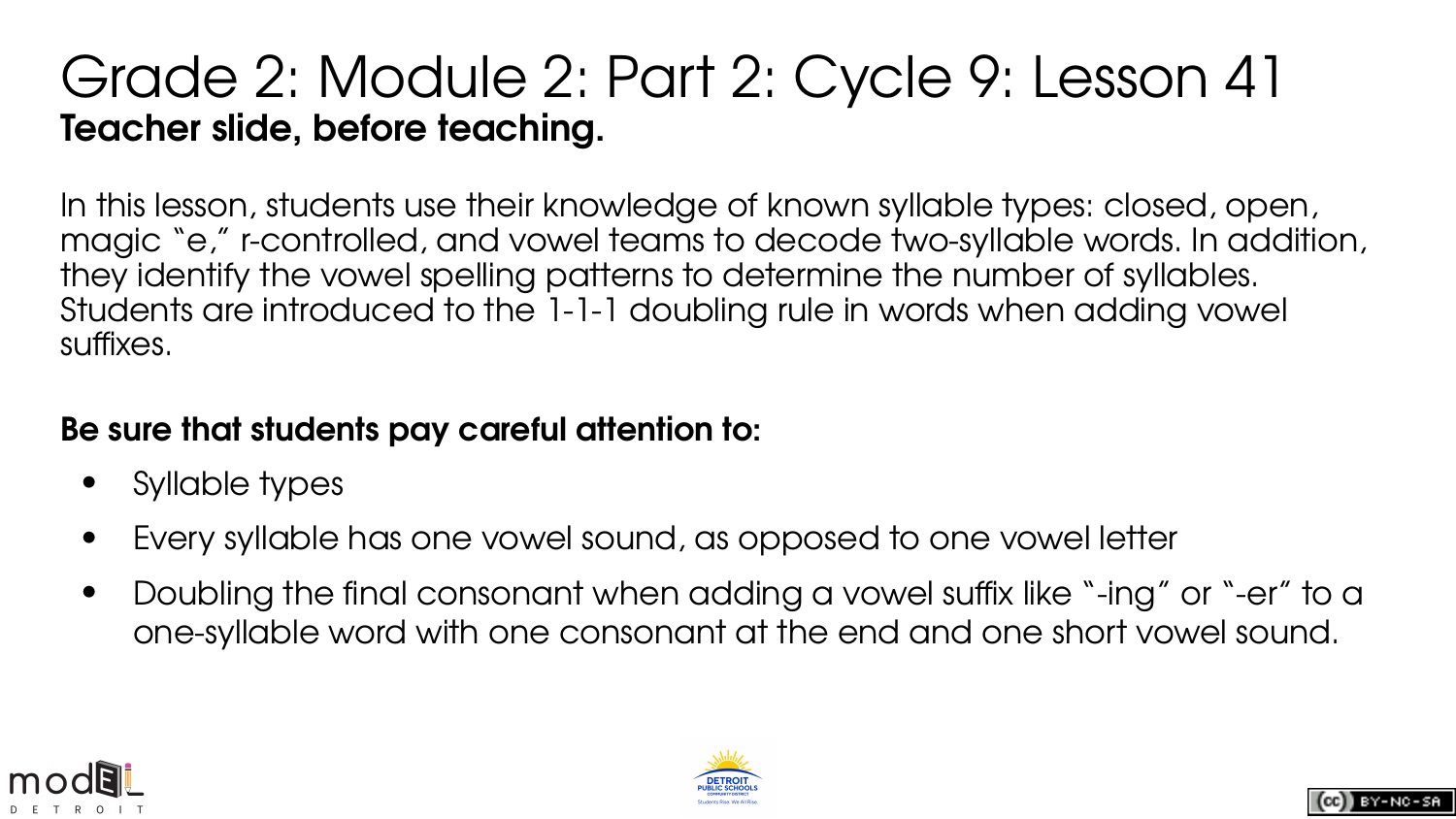

# Grade 2: Module 2: Part 2: Cycle 9: Lesson 41
Teacher slide, before teaching.
In this lesson, students use their knowledge of known syllable types: closed, open, magic “e,” r-controlled, and vowel teams to decode two-syllable words. In addition, they identify the vowel spelling patterns to determine the number of syllables. Students are introduced to the 1-1-1 doubling rule in words when adding vowel suffixes.

Be sure that students pay careful attention to:
Syllable types
Every syllable has one vowel sound, as opposed to one vowel letter
Doubling the final consonant when adding a vowel suffix like “-ing” or “-er” to a one-syllable word with one consonant at the end and one short vowel sound.